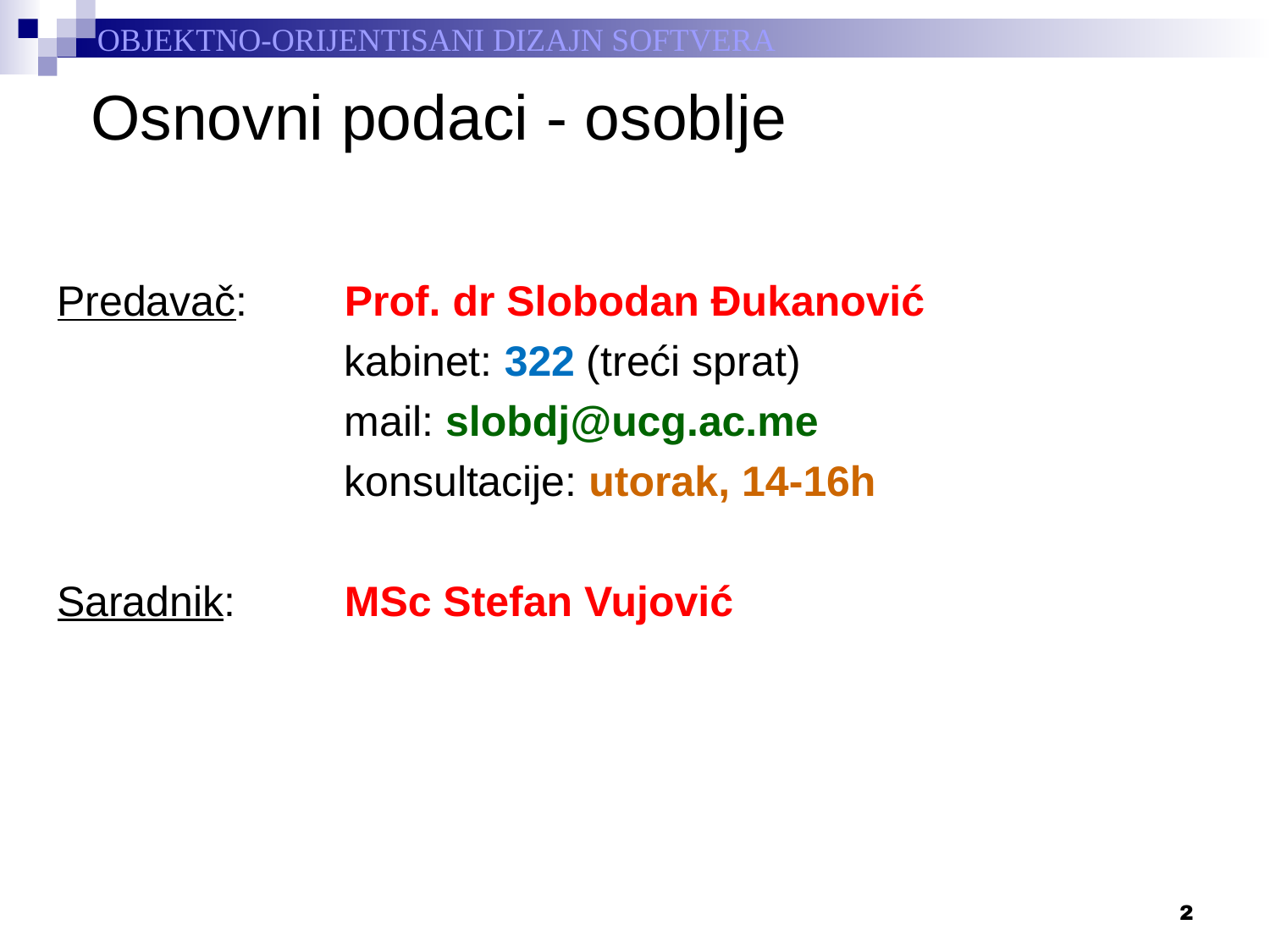

# Osnovni podaci - osoblje
Predavač:	Prof. dr Slobodan Đukanović
			kabinet: 322 (treći sprat)
			mail: slobdj@ucg.ac.me
			konsultacije: utorak, 14-16h

Saradnik:	MSc Stefan Vujović
2